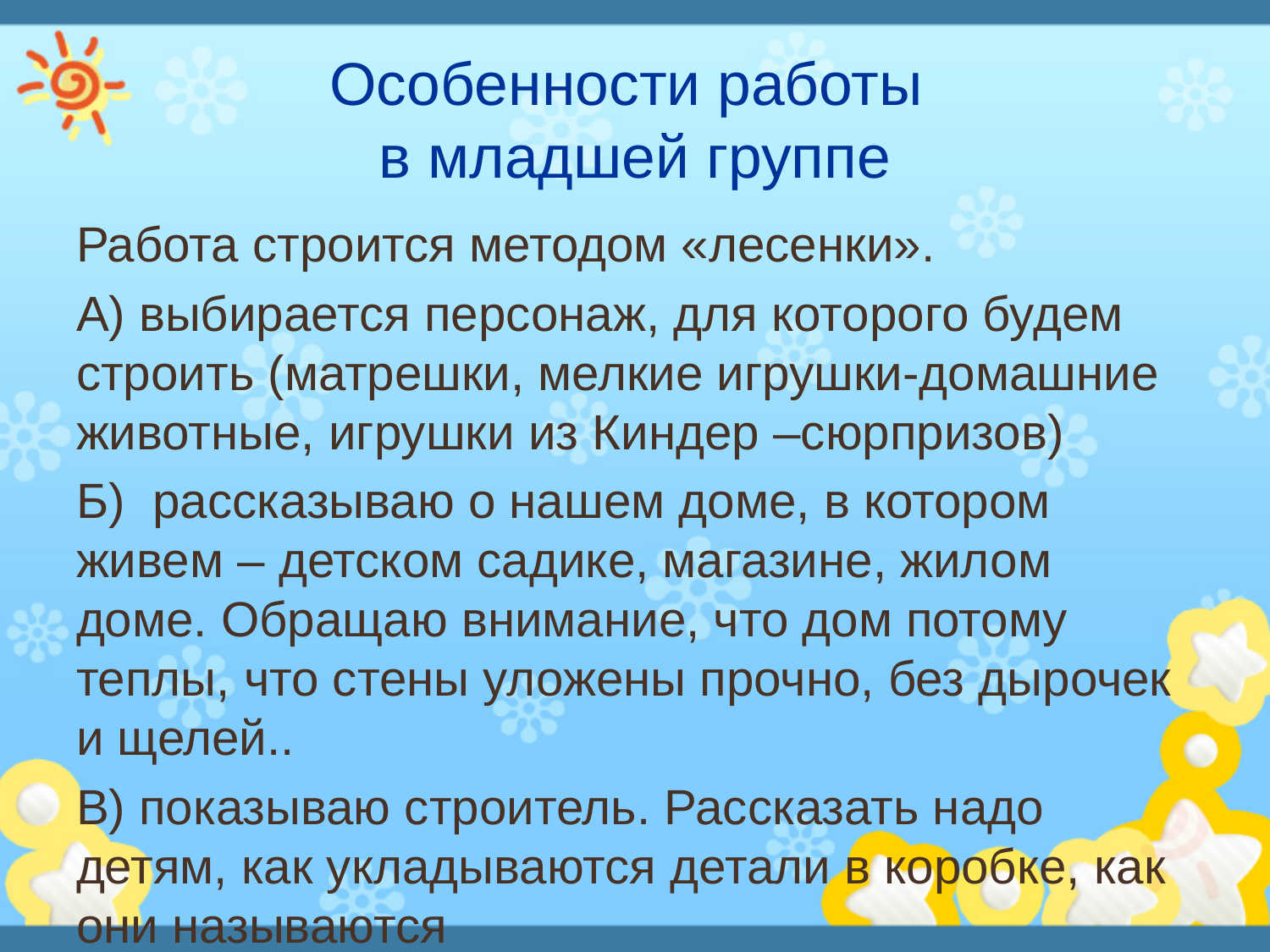

# Особенности работы в младшей группе
Работа строится методом «лесенки».
А) выбирается персонаж, для которого будем строить (матрешки, мелкие игрушки-домашние животные, игрушки из Киндер –сюрпризов)
Б)  рассказываю о нашем доме, в котором живем – детском садике, магазине, жилом доме. Обращаю внимание, что дом потому теплы, что стены уложены прочно, без дырочек и щелей..
В) показываю строитель. Рассказать надо детям, как укладываются детали в коробке, как они называются